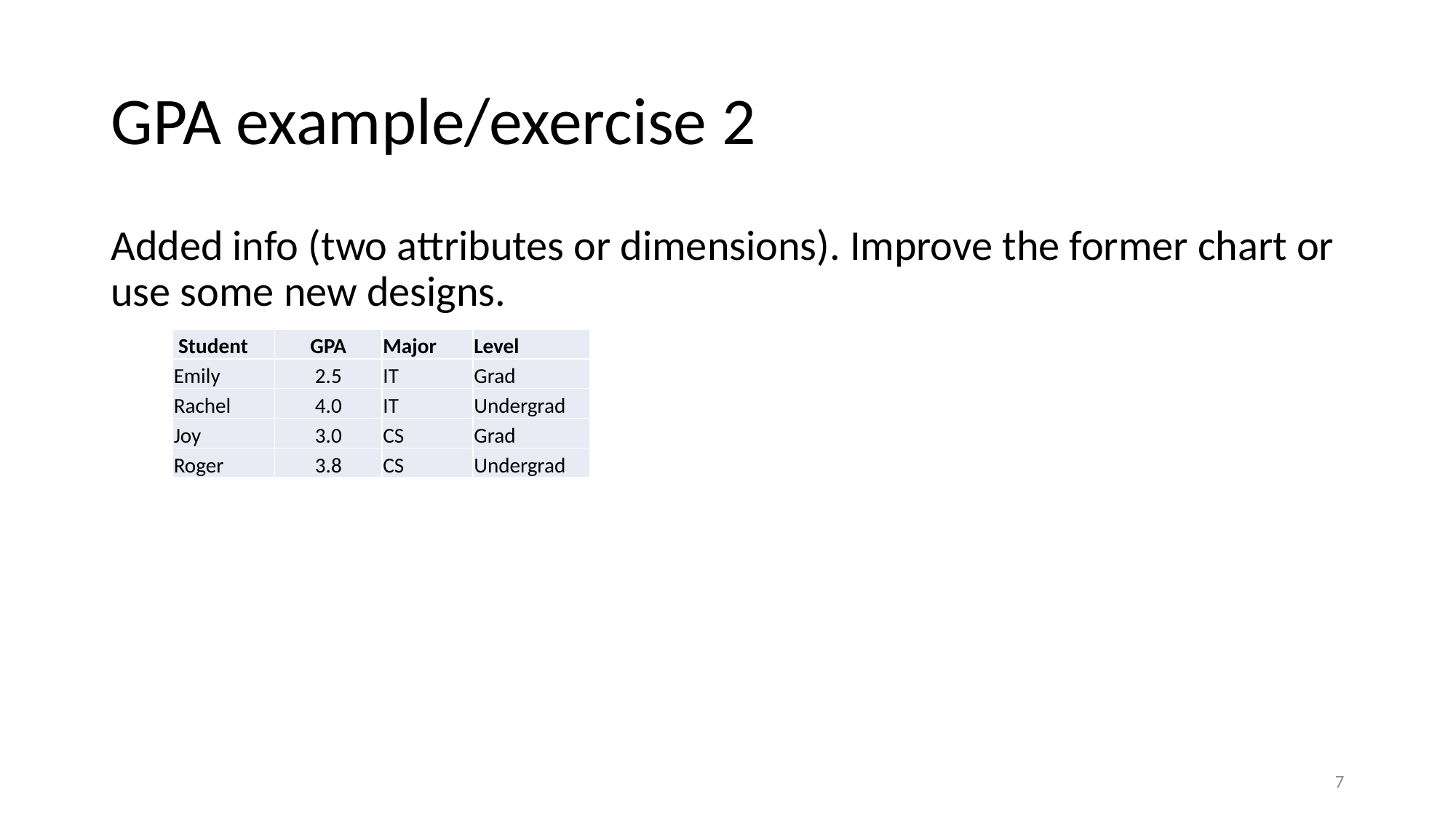

# GPA example/exercise 2
Added info (two attributes or dimensions). Improve the former chart or use some new designs.
| Student | GPA | Major | Level |
| --- | --- | --- | --- |
| Emily | 2.5 | IT | Grad |
| Rachel | 4.0 | IT | Undergrad |
| Joy | 3.0 | CS | Grad |
| Roger | 3.8 | CS | Undergrad |
7